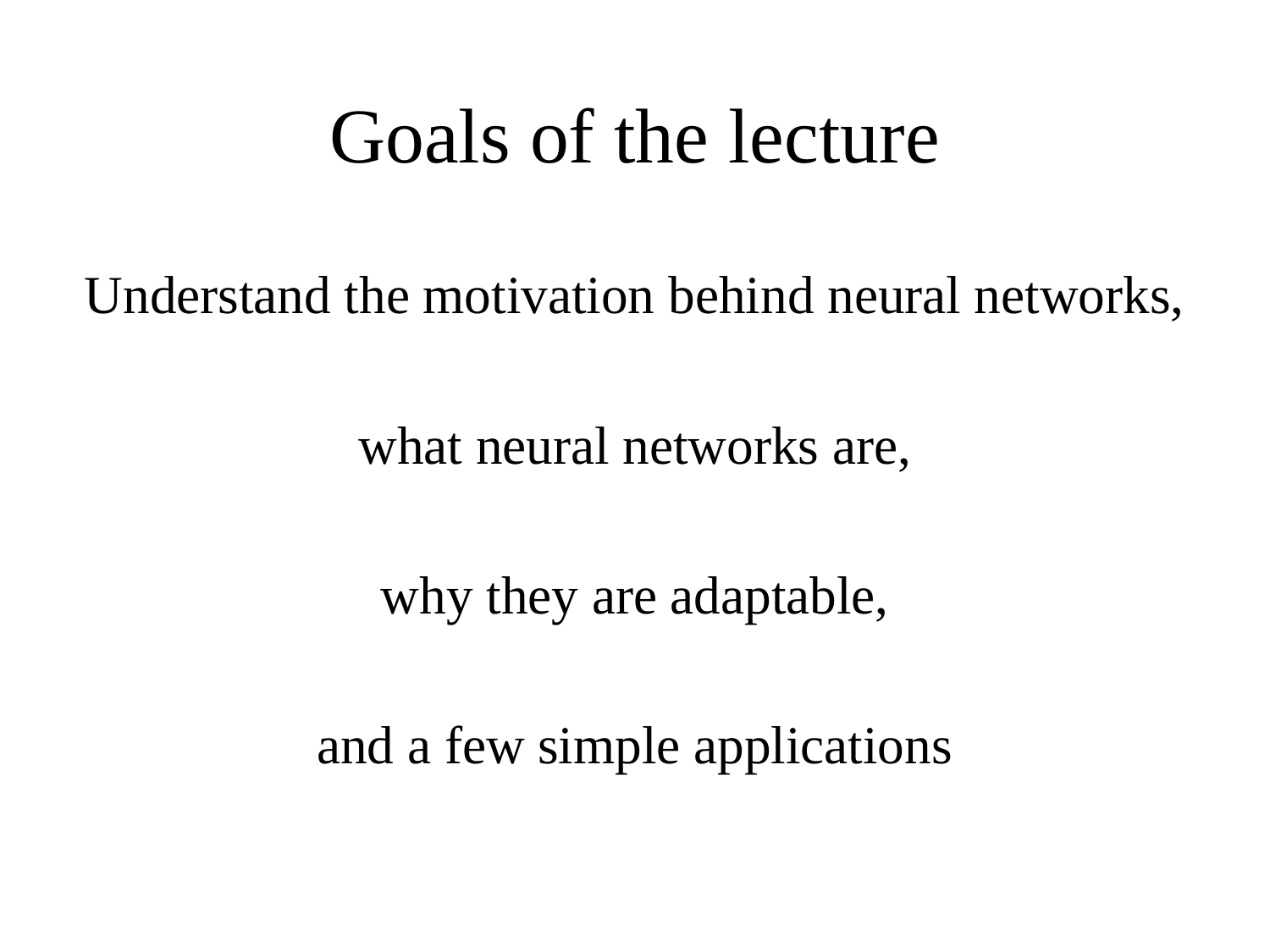

# Goals of the lecture
Understand the motivation behind neural networks,

what neural networks are,

why they are adaptable,

and a few simple applications